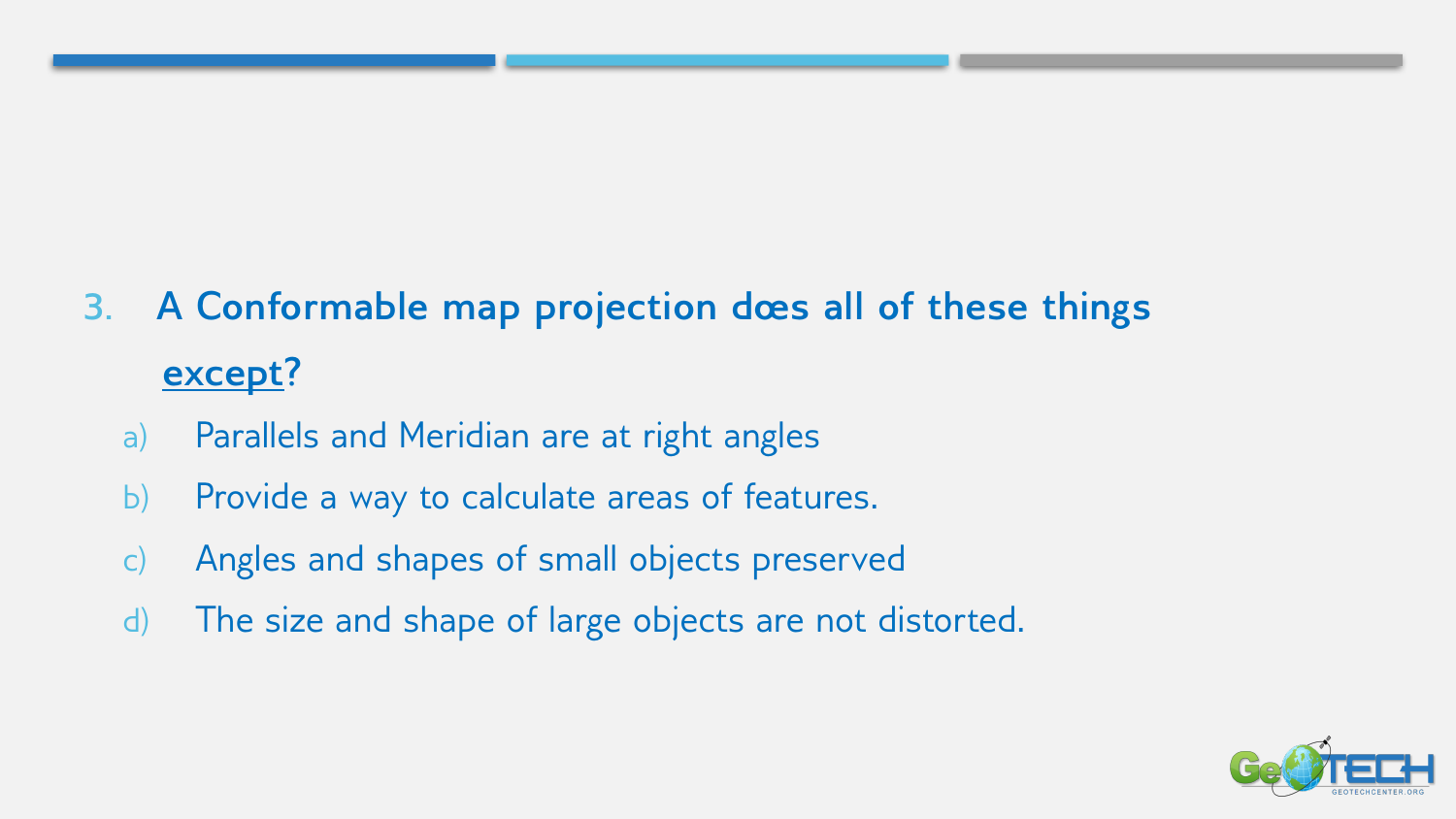

#
A Conformable map projection does all of these things
      except?
Parallels and Meridian are at right angles
Provide a way to calculate areas of features.
Angles and shapes of small objects preserved
The size and shape of large objects are not distorted.